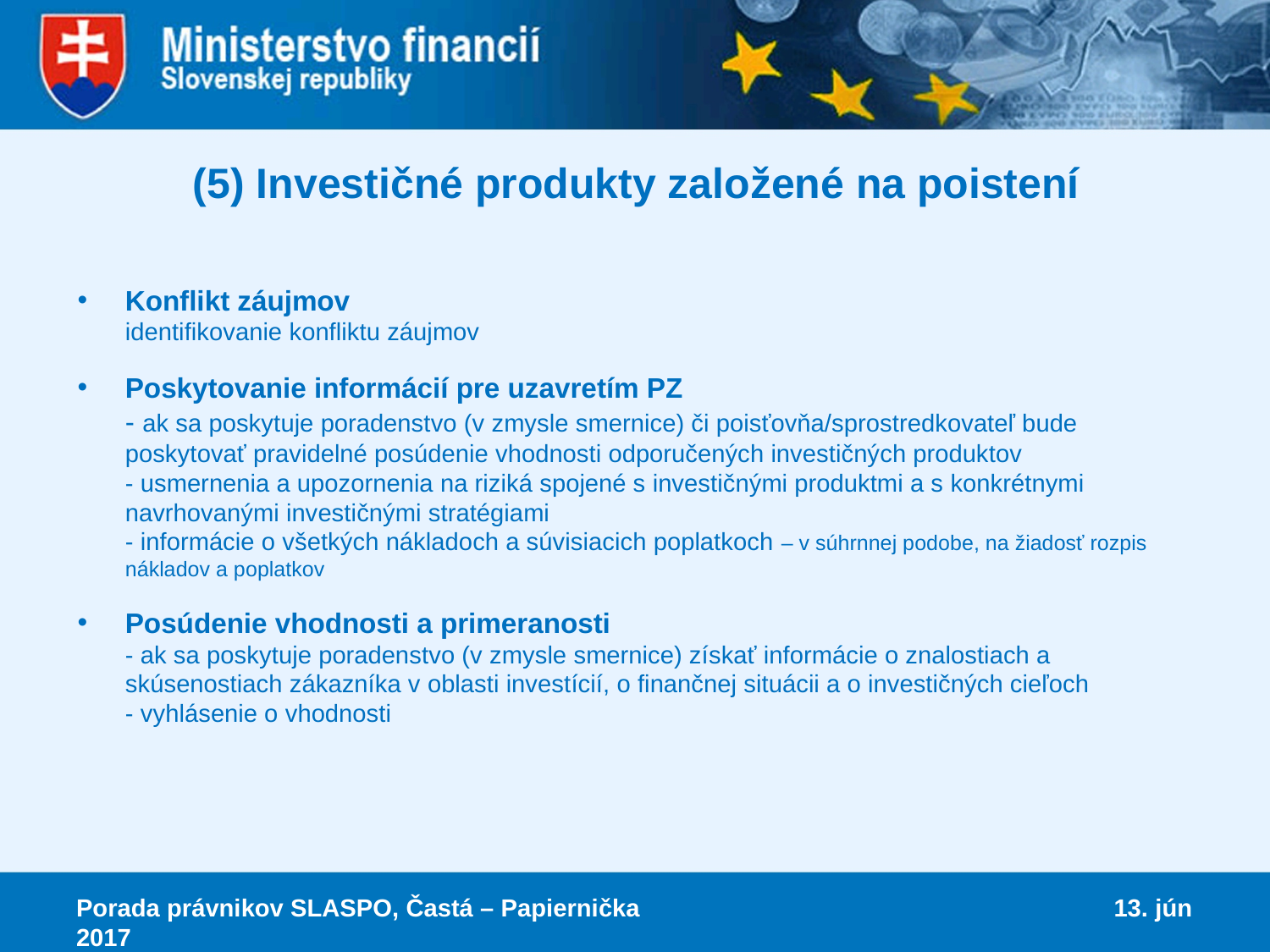

# (5) Investičné produkty založené na poistení
Konflikt záujmov
identifikovanie konfliktu záujmov
Poskytovanie informácií pre uzavretím PZ
- ak sa poskytuje poradenstvo (v zmysle smernice) či poisťovňa/sprostredkovateľ bude poskytovať pravidelné posúdenie vhodnosti odporučených investičných produktov
- usmernenia a upozornenia na riziká spojené s investičnými produktmi a s konkrétnymi navrhovanými investičnými stratégiami
- informácie o všetkých nákladoch a súvisiacich poplatkoch – v súhrnnej podobe, na žiadosť rozpis nákladov a poplatkov
Posúdenie vhodnosti a primeranosti
- ak sa poskytuje poradenstvo (v zmysle smernice) získať informácie o znalostiach a skúsenostiach zákazníka v oblasti investícií, o finančnej situácii a o investičných cieľoch
- vyhlásenie o vhodnosti

Porada právnikov SLASPO, Častá – Papiernička                                                                    13. jún 2017